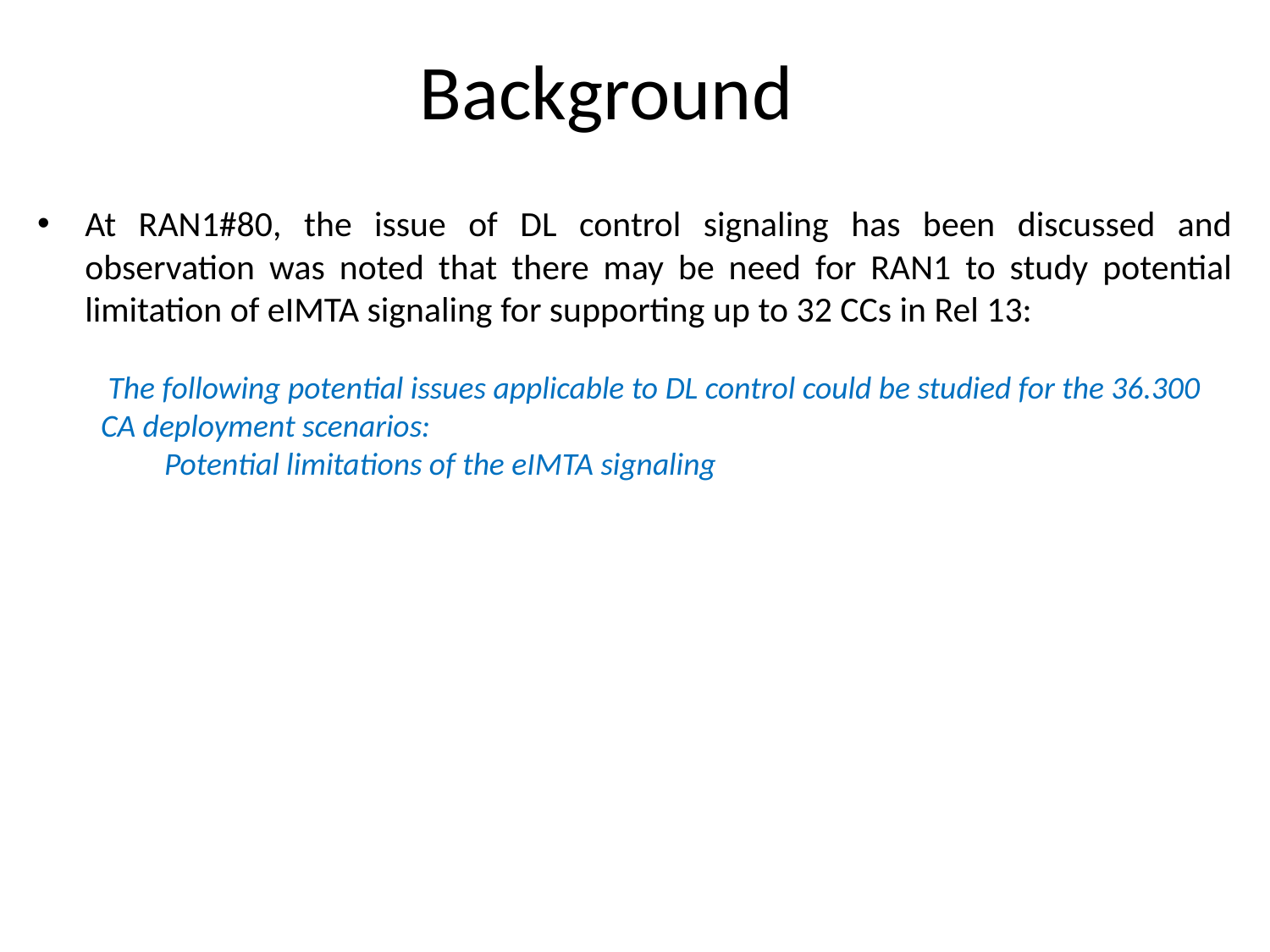

Background

At RAN1#80, the issue of DL control signaling has been discussed and observation was noted that there may be need for RAN1 to study potential limitation of eIMTA signaling for supporting up to 32 CCs in Rel 13:
 The following potential issues applicable to DL control could be studied for the 36.300 CA deployment scenarios:
Potential limitations of the eIMTA signaling